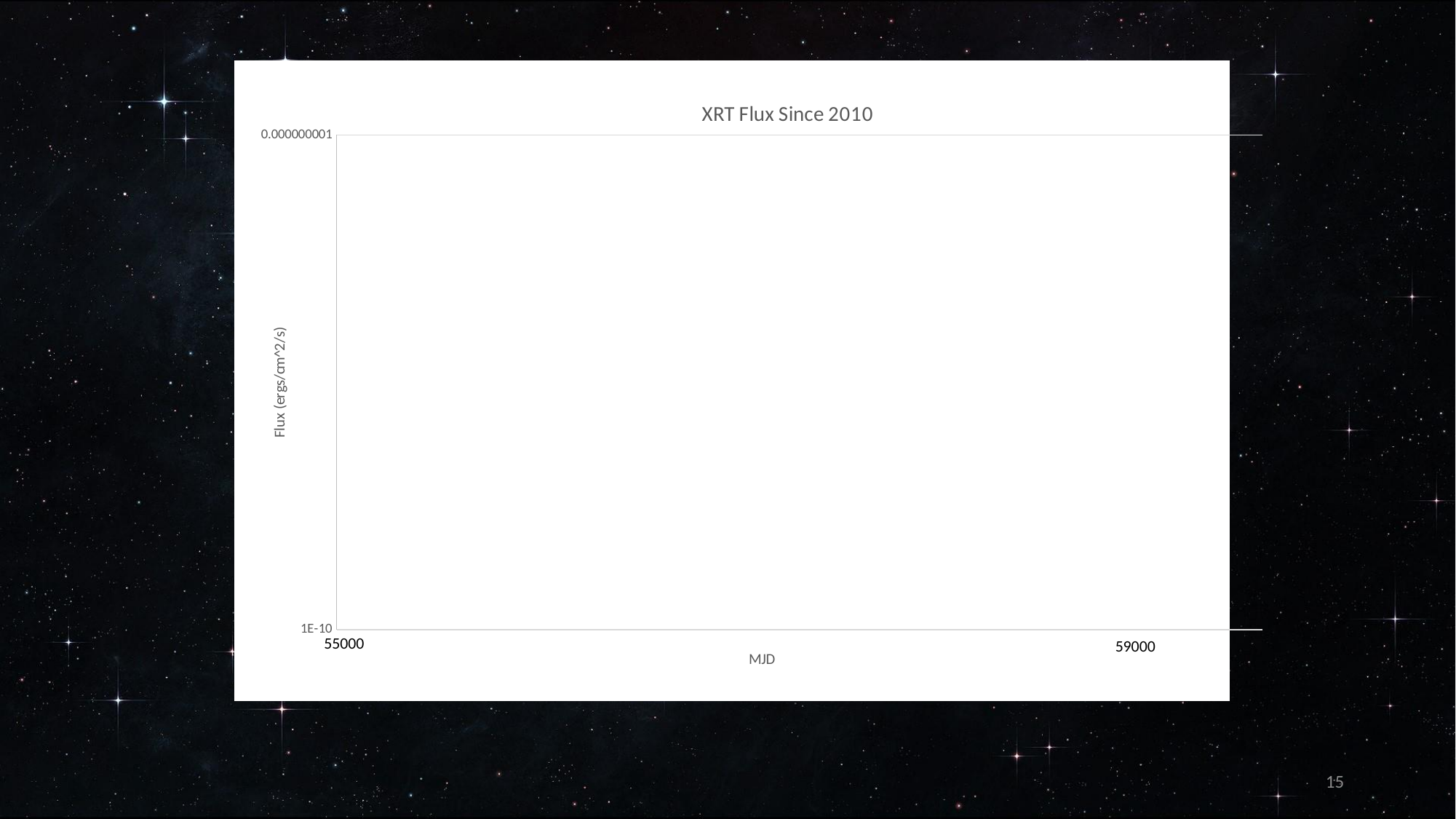

### Chart: XRT Flux Since 2010

| Category | mjd | photonind |  |
|---|---|---|---|
55000
59000
15